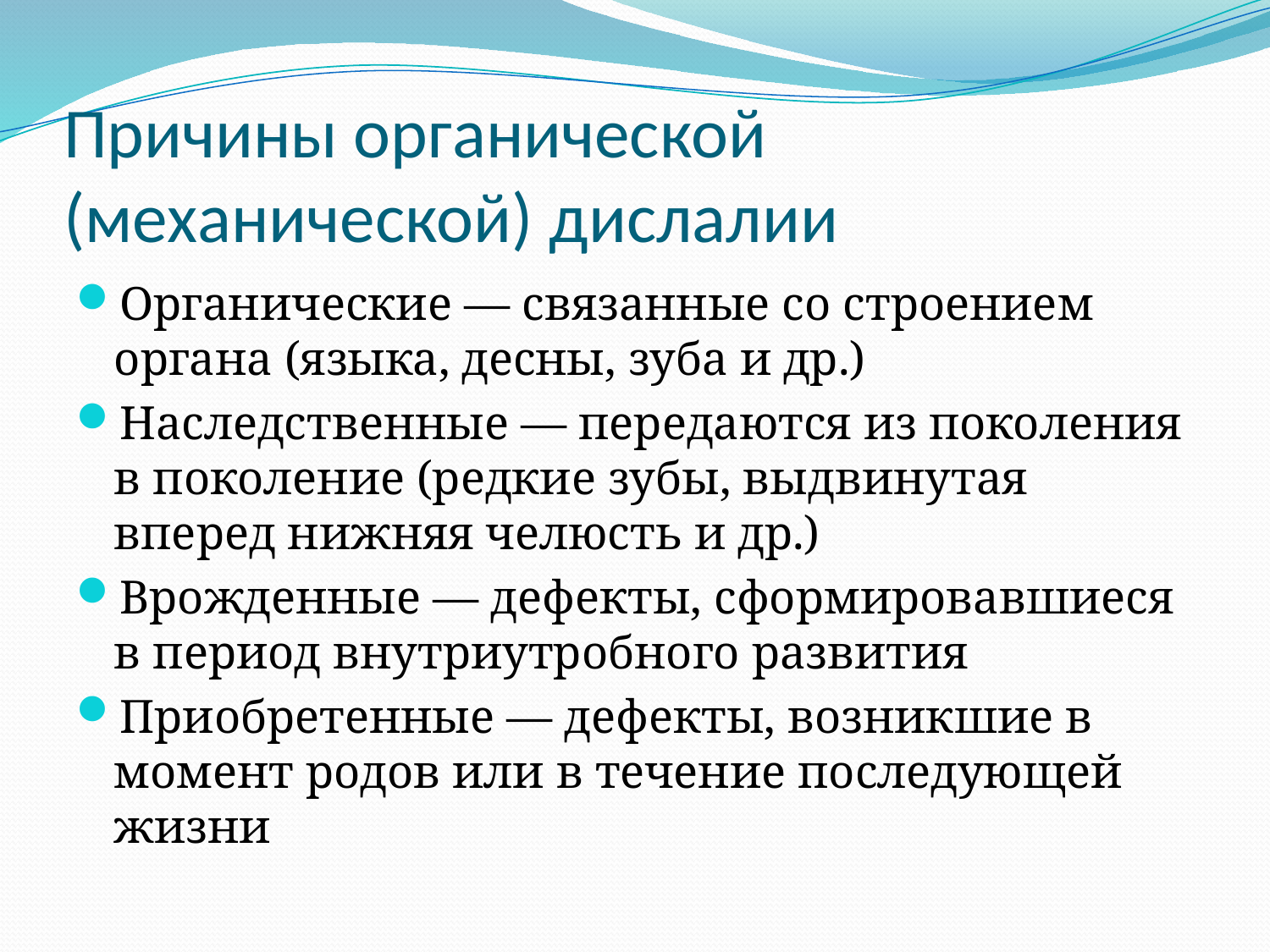

# Причины органической (механической) дислалии
Органические — связанные со строением органа (языка, десны, зуба и др.)
Наследственные — передаются из поколения в поколение (редкие зубы, выдвинутая вперед нижняя челюсть и др.)
Врожденные — дефекты, сформировавшиеся в период внутриутробного развития
Приобретенные — дефекты, возникшие в момент родов или в течение последующей жизни